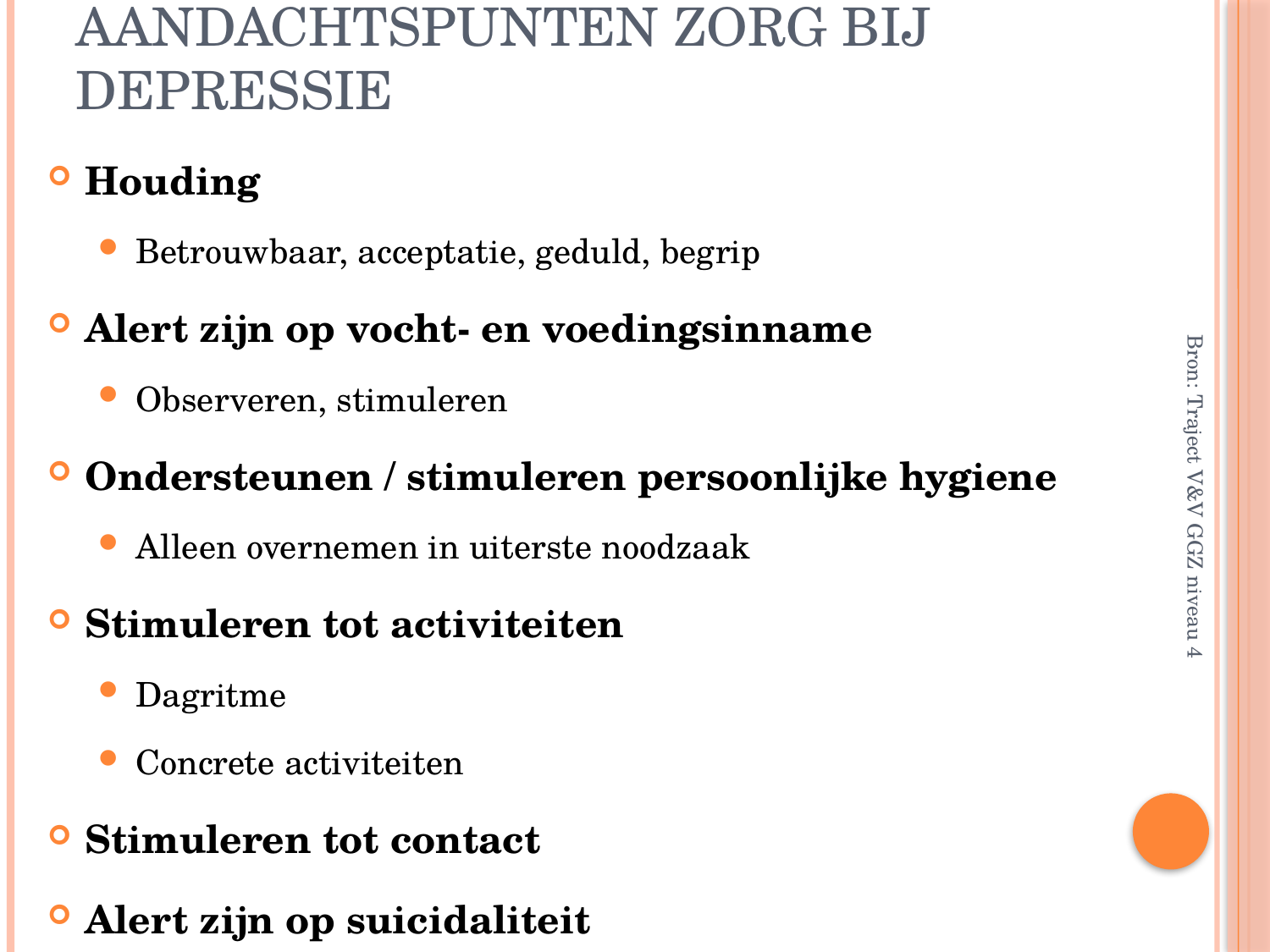

# Aandachtspunten Zorg bij depressie
Houding
Betrouwbaar, acceptatie, geduld, begrip
Alert zijn op vocht- en voedingsinname
Observeren, stimuleren
Ondersteunen / stimuleren persoonlijke hygiene
Alleen overnemen in uiterste noodzaak
Stimuleren tot activiteiten
Dagritme
Concrete activiteiten
Stimuleren tot contact
Alert zijn op suicidaliteit
Bron: Traject V&V GGZ niveau 4